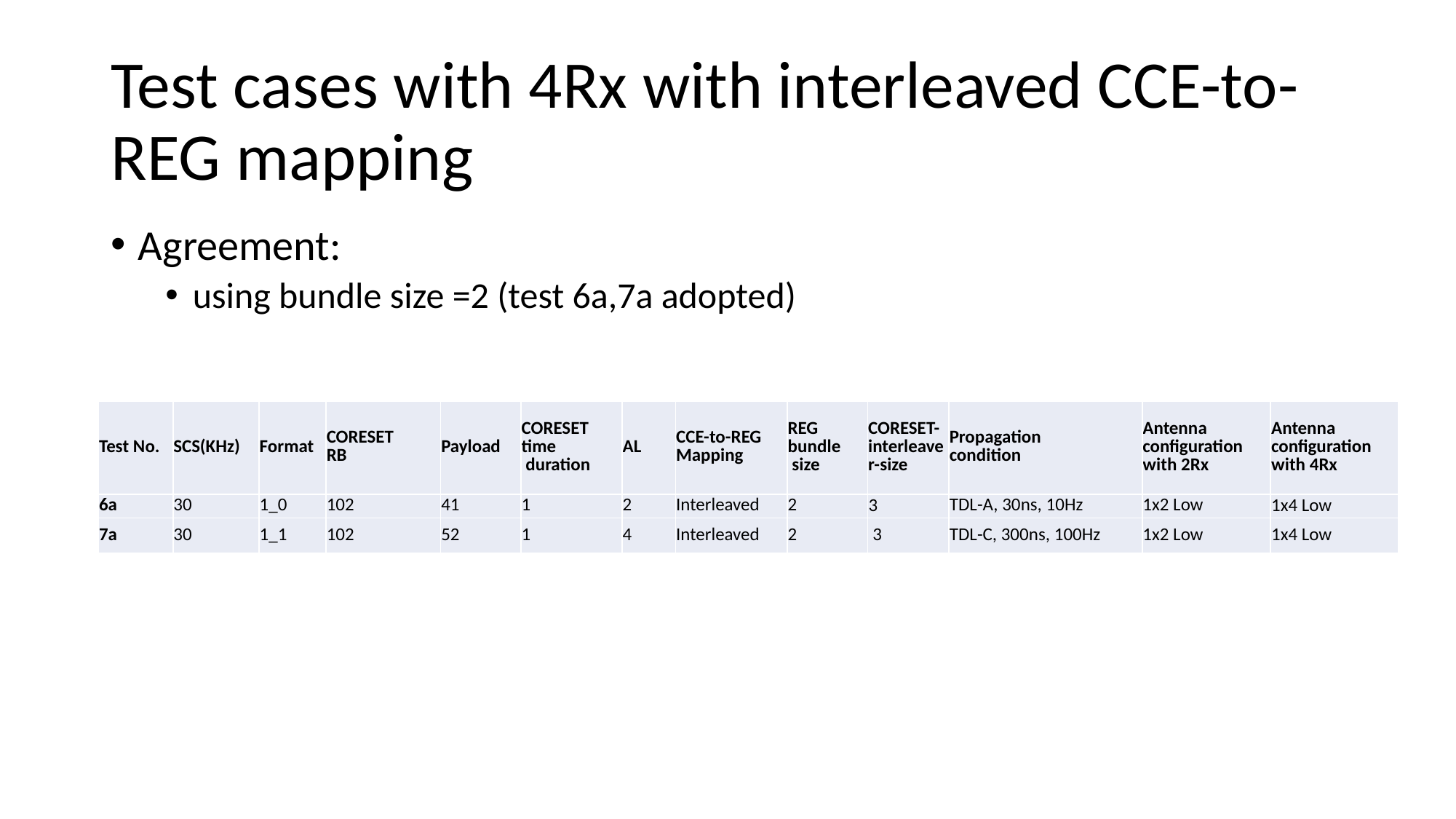

# Test cases with 4Rx with interleaved CCE-to-REG mapping
Agreement:
using bundle size =2 (test 6a,7a adopted)
| Test No. | SCS(KHz) | Format | CORESET RB | Payload | CORESET time duration | AL | CCE-to-REG Mapping | REG bundle size | CORESET-interleaver-size | Propagation condition | Antenna configuration with 2Rx | Antenna configuration with 4Rx |
| --- | --- | --- | --- | --- | --- | --- | --- | --- | --- | --- | --- | --- |
| 6a | 30 | 1\_0 | 102 | 41 | 1 | 2 | Interleaved | 2 | 3 | TDL-A, 30ns, 10Hz | 1x2 Low | 1x4 Low |
| 7a | 30 | 1\_1 | 102 | 52 | 1 | 4 | Interleaved | 2 | 3 | TDL-C, 300ns, 100Hz | 1x2 Low | 1x4 Low |